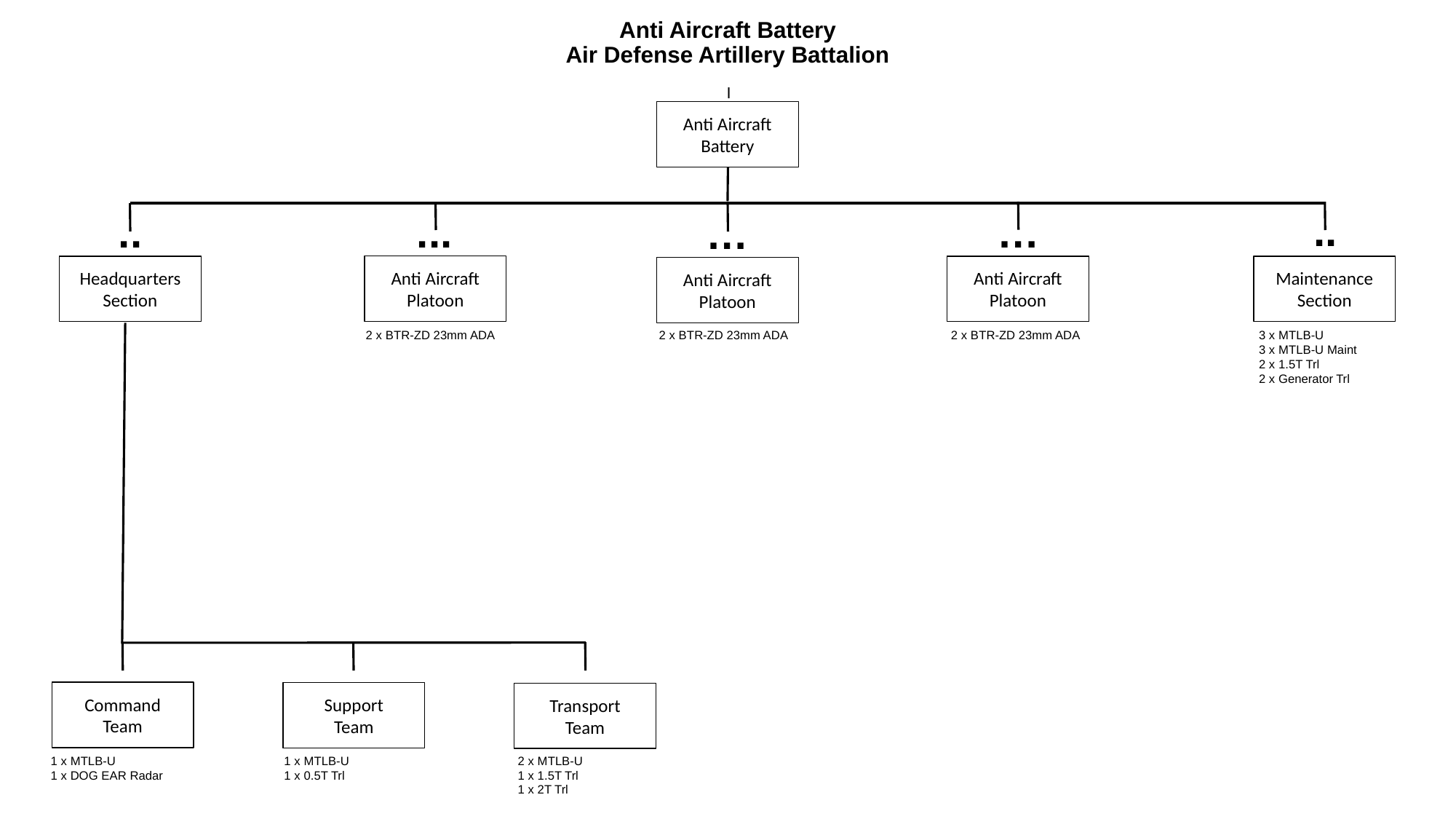

# Anti Aircraft Battery Air Defense Artillery Battalion
I
Anti Aircraft
Battery
..
..
...
…
…
Anti Aircraft Platoon
Headquarters
Section
Anti Aircraft Platoon
Maintenance
Section
Anti Aircraft Platoon
2 x BTR-ZD 23mm ADA
2 x BTR-ZD 23mm ADA
2 x BTR-ZD 23mm ADA
3 x MTLB-U
3 x MTLB-U Maint
2 x 1.5T Trl
2 x Generator Trl
Command
Team
Support
Team
Transport
Team
1 x MTLB-U
1 x DOG EAR Radar
1 x MTLB-U
1 x 0.5T Trl
2 x MTLB-U
1 x 1.5T Trl
1 x 2T Trl